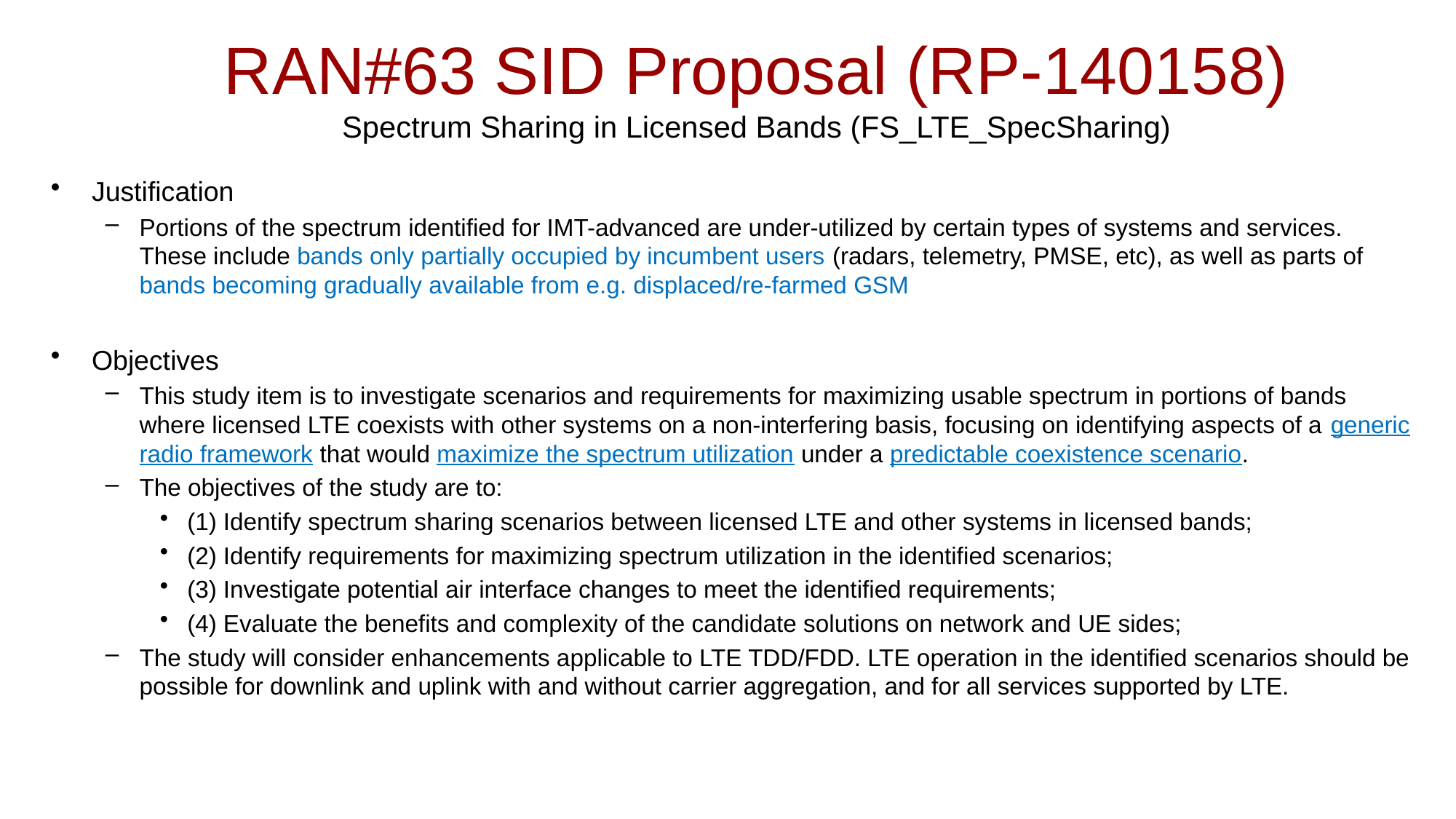

# RAN#63 SID Proposal (RP-140158) Spectrum Sharing in Licensed Bands (FS_LTE_SpecSharing)
Justification
Portions of the spectrum identified for IMT-advanced are under-utilized by certain types of systems and services. These include bands only partially occupied by incumbent users (radars, telemetry, PMSE, etc), as well as parts of bands becoming gradually available from e.g. displaced/re-farmed GSM

Objectives
This study item is to investigate scenarios and requirements for maximizing usable spectrum in portions of bands where licensed LTE coexists with other systems on a non-interfering basis, focusing on identifying aspects of a generic radio framework that would maximize the spectrum utilization under a predictable coexistence scenario.
The objectives of the study are to:
(1) Identify spectrum sharing scenarios between licensed LTE and other systems in licensed bands;
(2) Identify requirements for maximizing spectrum utilization in the identified scenarios;
(3) Investigate potential air interface changes to meet the identified requirements;
(4) Evaluate the benefits and complexity of the candidate solutions on network and UE sides;
The study will consider enhancements applicable to LTE TDD/FDD. LTE operation in the identified scenarios should be possible for downlink and uplink with and without carrier aggregation, and for all services supported by LTE.